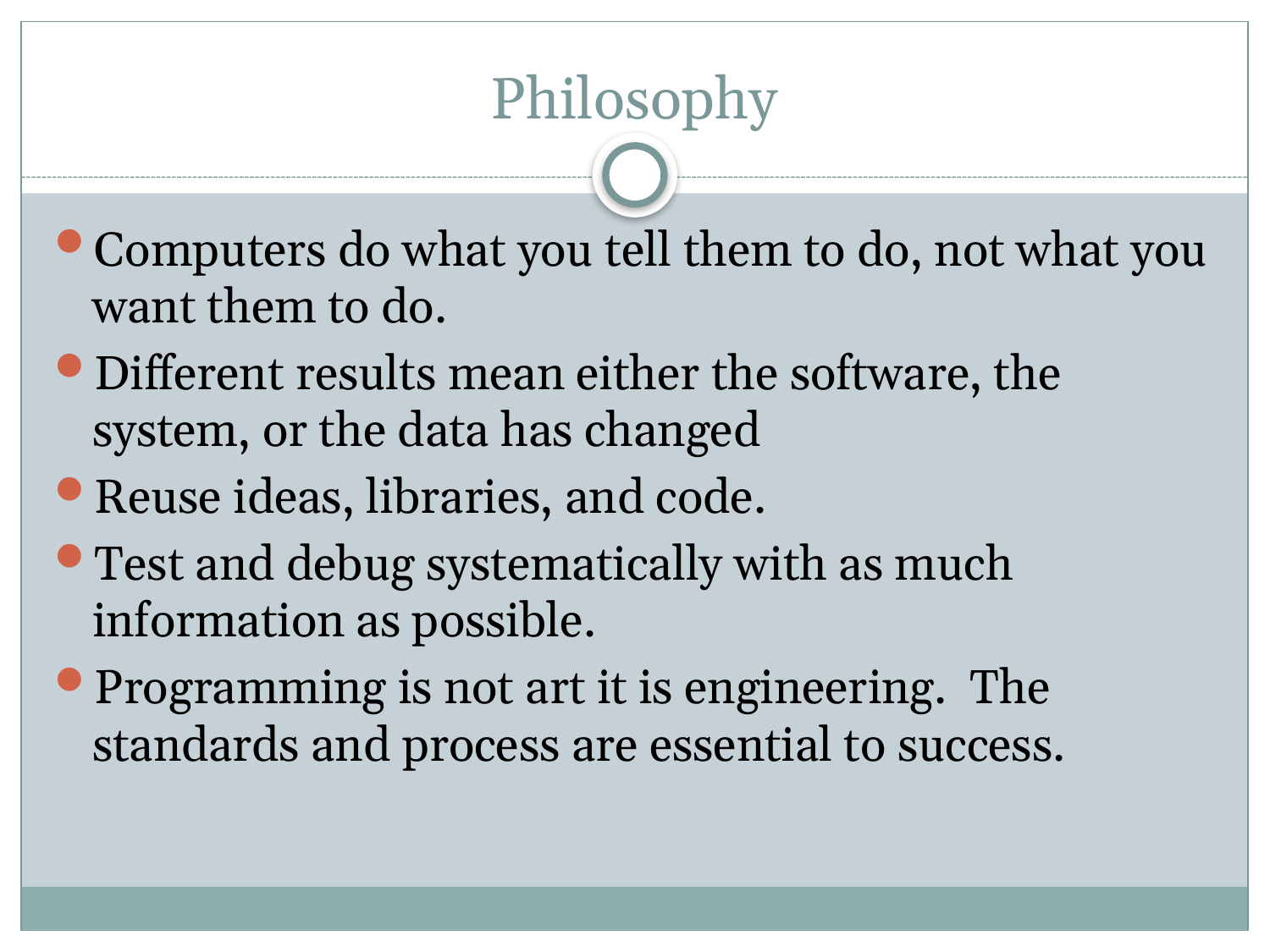

# Philosophy
Computers do what you tell them to do, not what you want them to do.
Different results mean either the software, the system, or the data has changed
Reuse ideas, libraries, and code.
Test and debug systematically with as much information as possible.
Programming is not art it is engineering.  The standards and process are essential to success.